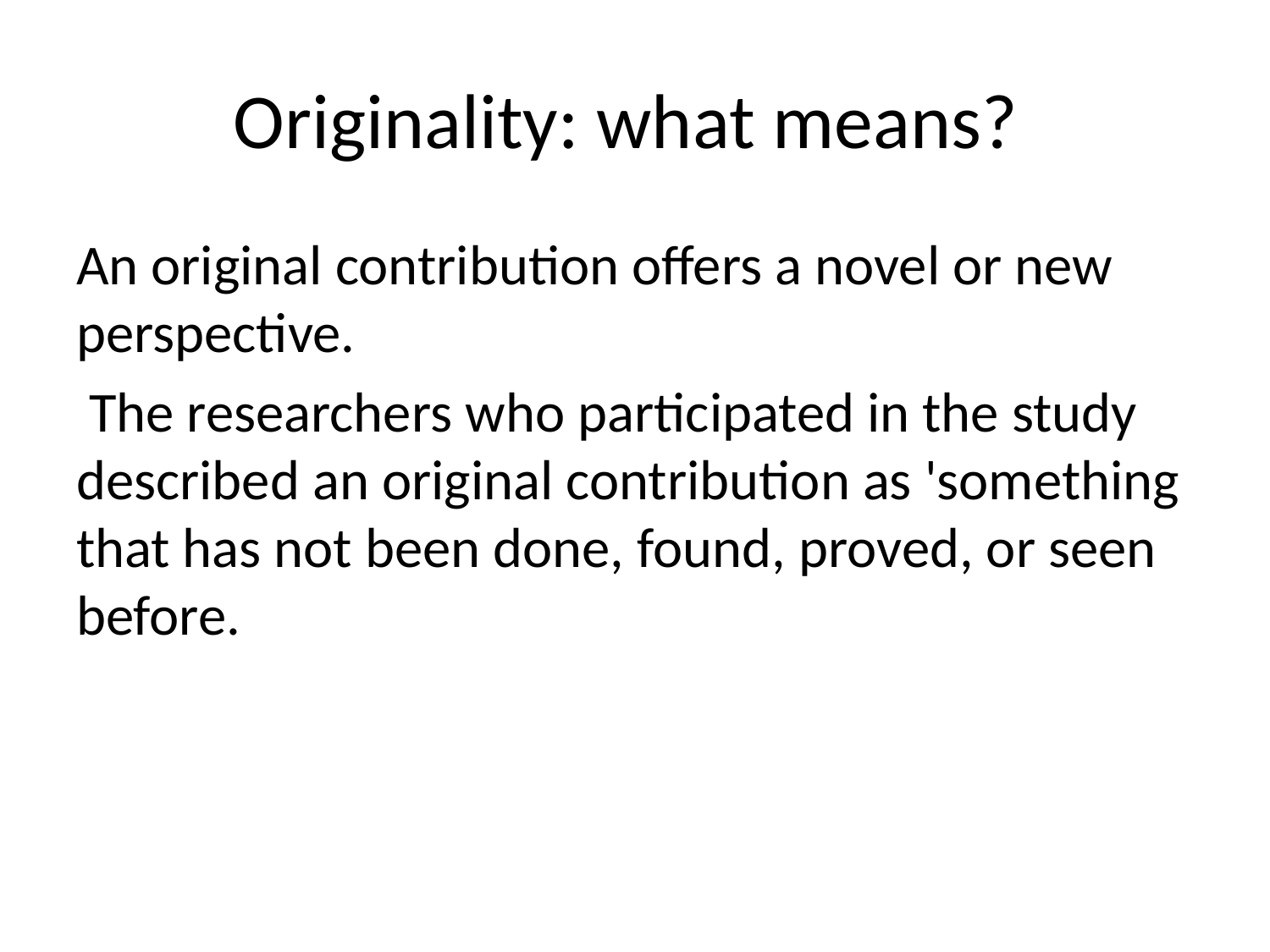

# Originality: what means?
An original contribution offers a novel or new perspective.
 The researchers who participated in the study described an original contribution as 'something that has not been done, found, proved, or seen before.